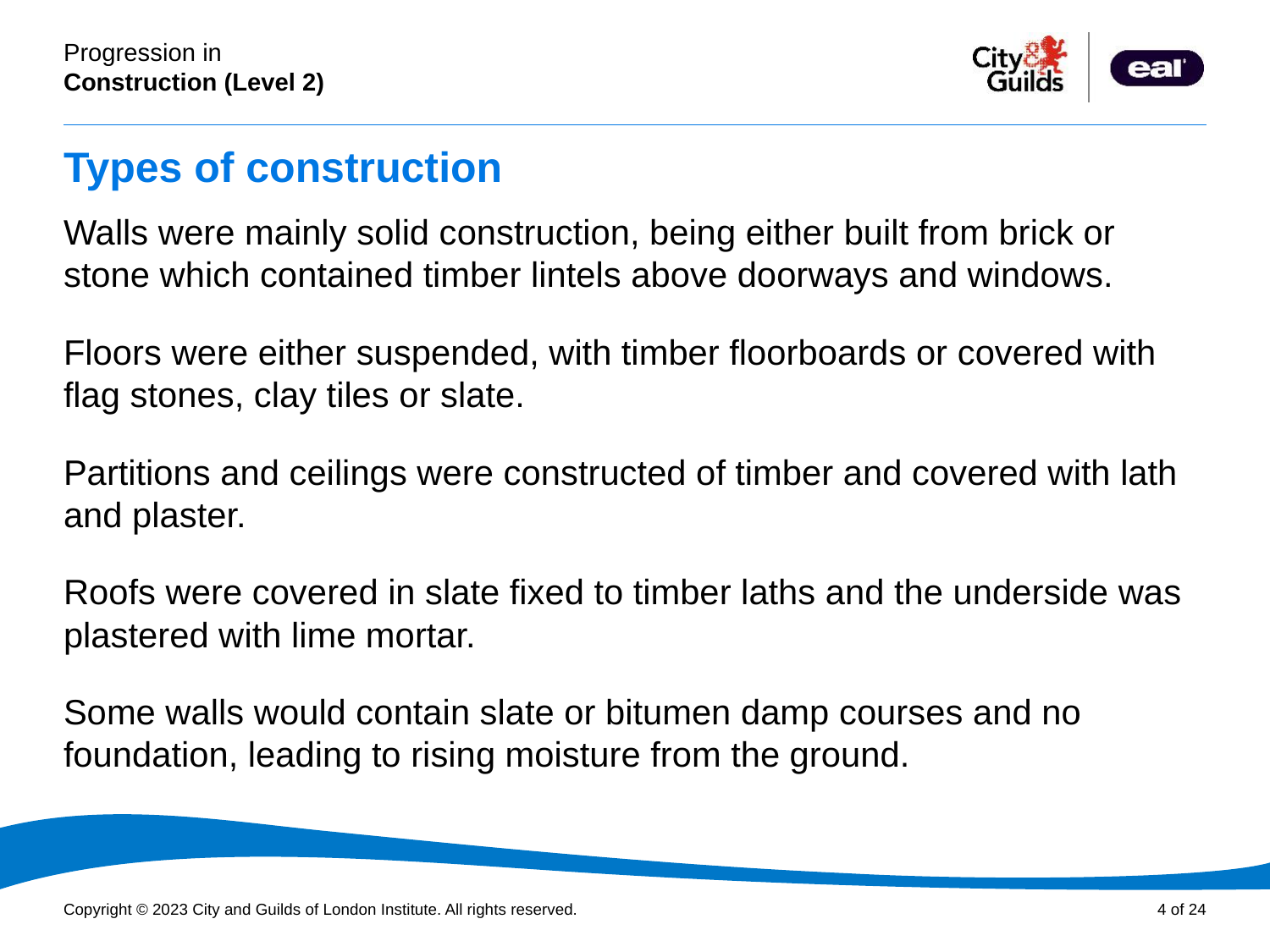

# Types of construction
Walls were mainly solid construction, being either built from brick or stone which contained timber lintels above doorways and windows.
Floors were either suspended, with timber floorboards or covered with flag stones, clay tiles or slate.
Partitions and ceilings were constructed of timber and covered with lath and plaster.
Roofs were covered in slate fixed to timber laths and the underside was plastered with lime mortar.
Some walls would contain slate or bitumen damp courses and no foundation, leading to rising moisture from the ground.